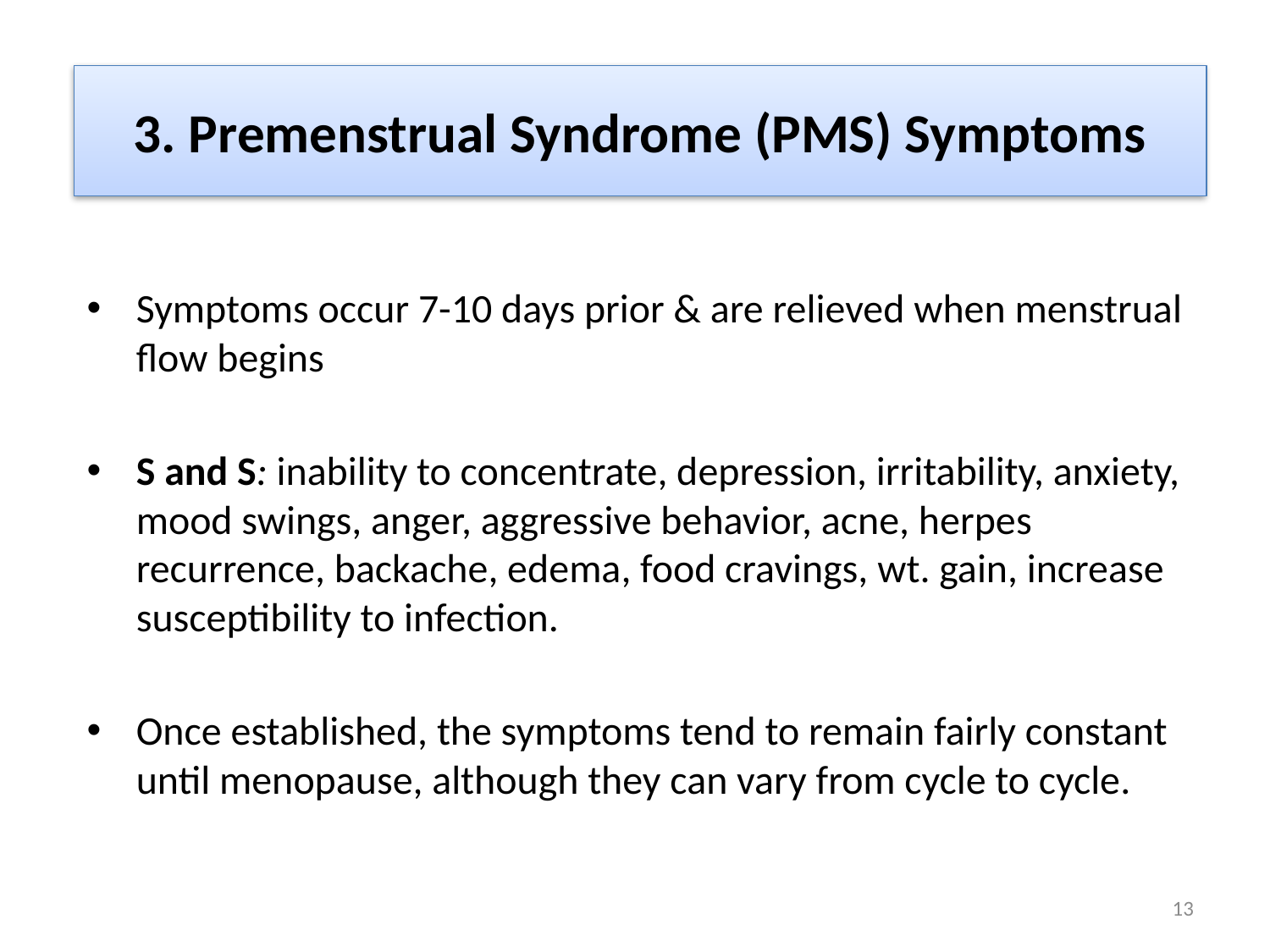

# 3. Premenstrual Syndrome (PMS) Symptoms
Symptoms occur 7-10 days prior & are relieved when menstrual flow begins

S and S: inability to concentrate, depression, irritability, anxiety, mood swings, anger, aggressive behavior, acne, herpes recurrence, backache, edema, food cravings, wt. gain, increase susceptibility to infection.

Once established, the symptoms tend to remain fairly constant until menopause, although they can vary from cycle to cycle.
13